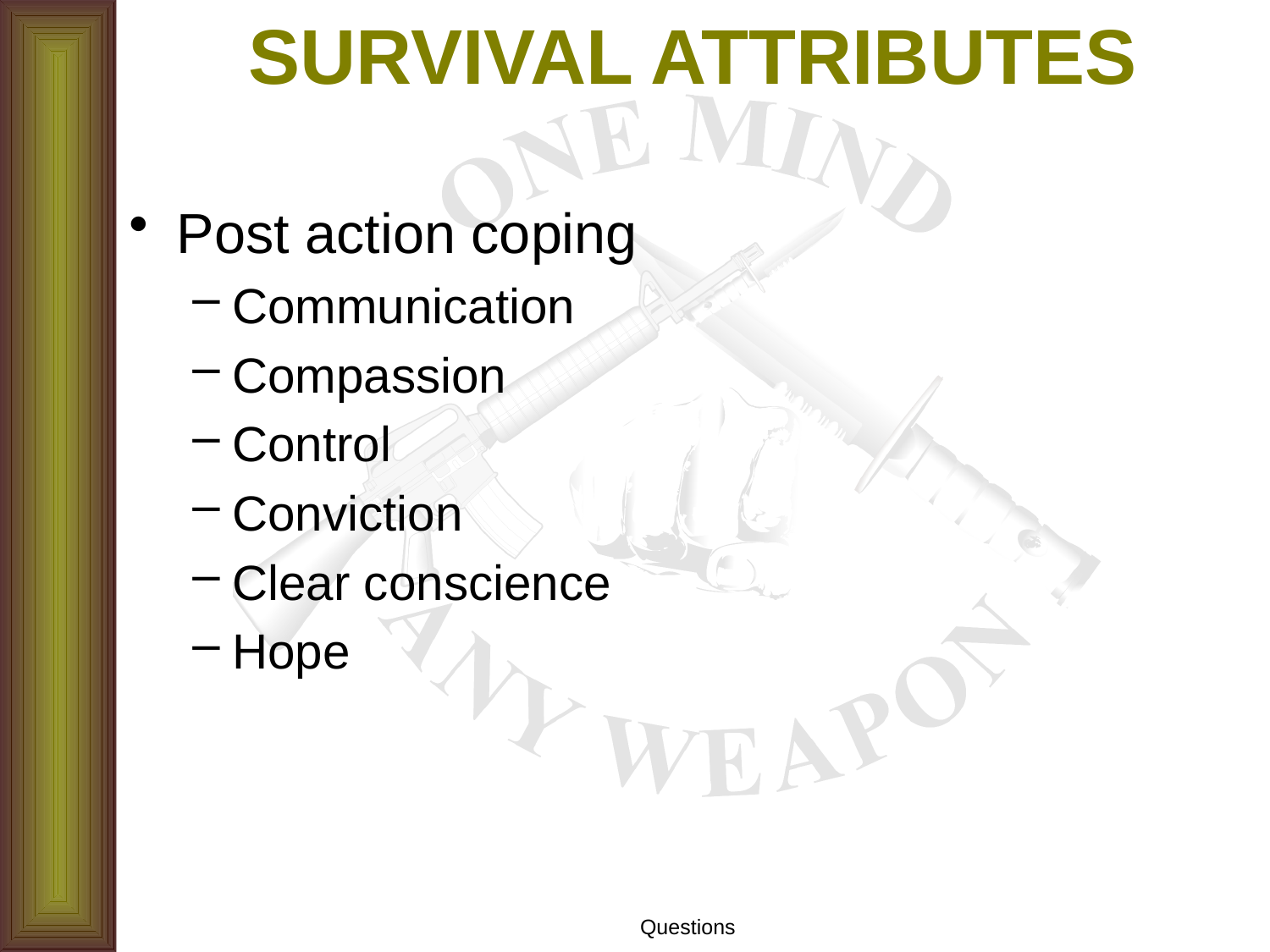

# SURVIVAL ATTRIBUTES
Post action coping
Communication
Compassion
Control
Conviction
Clear conscience
Hope
Questions